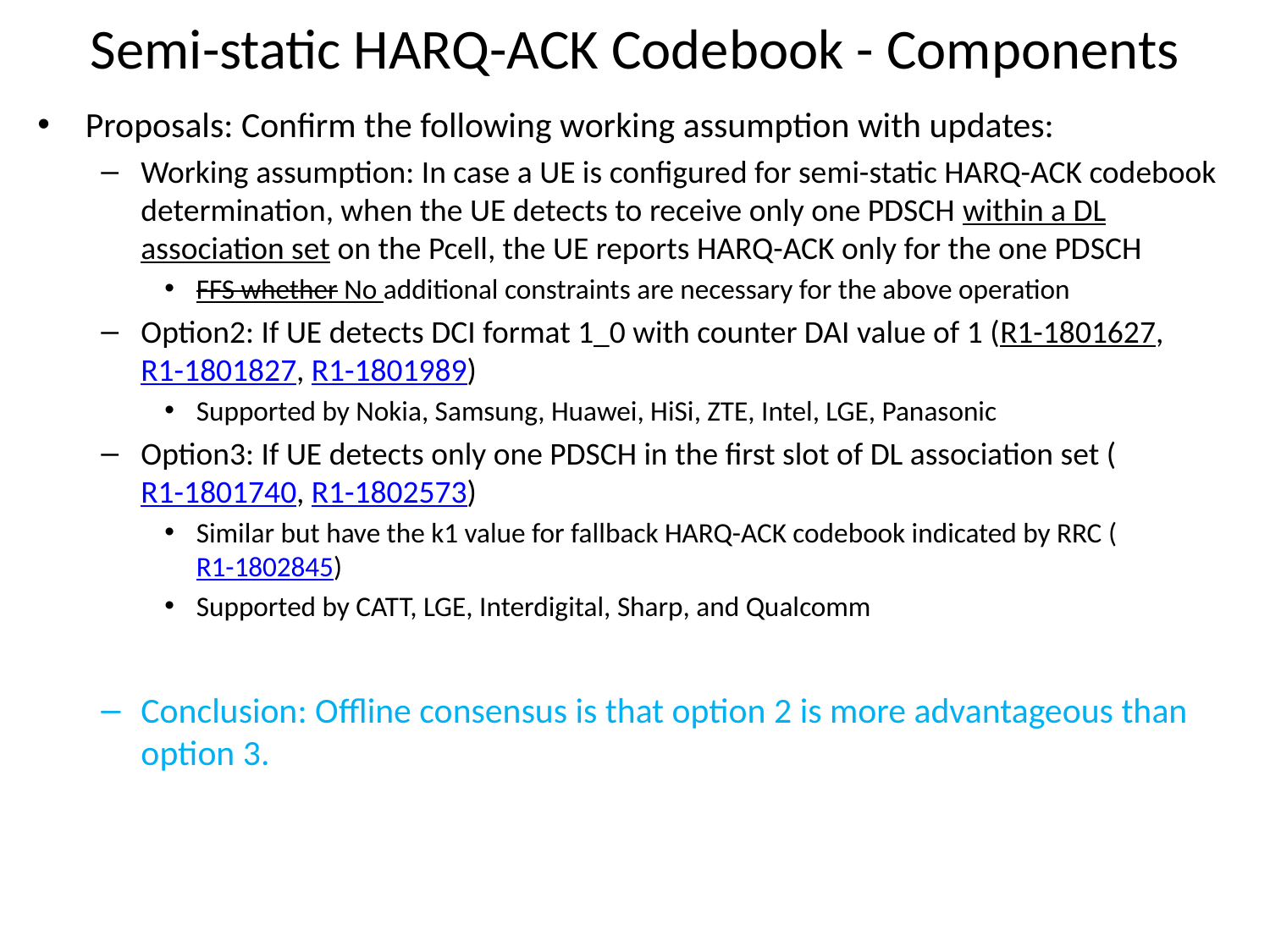

# Semi-static HARQ-ACK Codebook - Components
Proposals: Confirm the following working assumption with updates:
Working assumption: In case a UE is configured for semi-static HARQ-ACK codebook determination, when the UE detects to receive only one PDSCH within a DL association set on the Pcell, the UE reports HARQ-ACK only for the one PDSCH
FFS whether No additional constraints are necessary for the above operation
Option2: If UE detects DCI format 1_0 with counter DAI value of 1 (R1-1801627, R1-1801827, R1-1801989)
Supported by Nokia, Samsung, Huawei, HiSi, ZTE, Intel, LGE, Panasonic
Option3: If UE detects only one PDSCH in the first slot of DL association set (R1-1801740, R1-1802573)
Similar but have the k1 value for fallback HARQ-ACK codebook indicated by RRC (R1-1802845)
Supported by CATT, LGE, Interdigital, Sharp, and Qualcomm

Conclusion: Offline consensus is that option 2 is more advantageous than option 3.